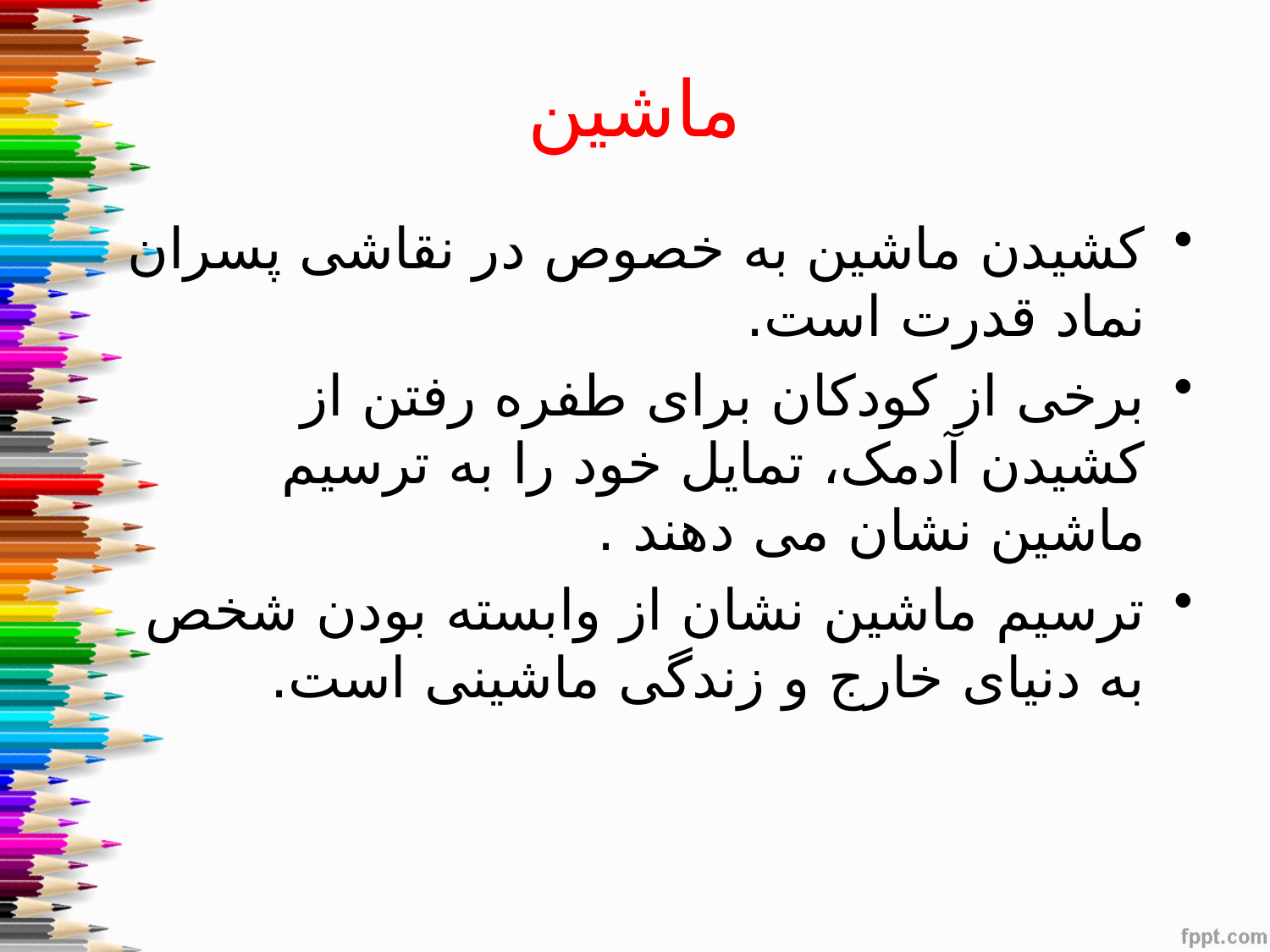

# ماشین
کشیدن ماشین به خصوص در نقاشی پسران نماد قدرت است.
برخی از کودکان برای طفره رفتن از کشیدن آدمک، تمایل خود را به ترسیم ماشین نشان می دهند .
ترسیم ماشین نشان از وابسته بودن شخص به دنیای خارج و زندگی ماشینی است.